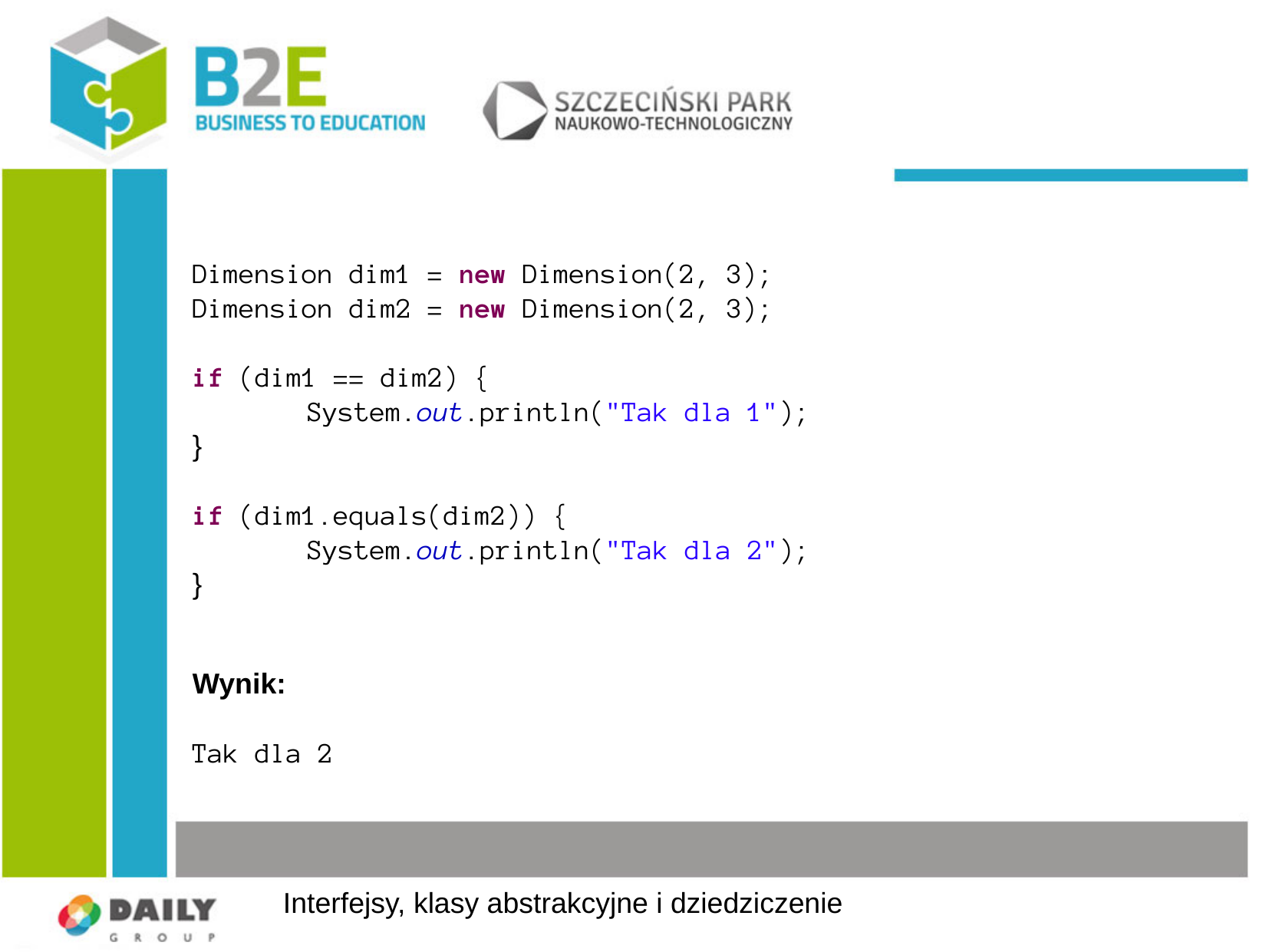

Dimension dim1 = new Dimension(2, 3);
Dimension dim2 = new Dimension(2, 3);

if (dim1 == dim2) {
	System.out.println("Tak dla 1");
}

if (dim1.equals(dim2)) {
	System.out.println("Tak dla 2");
}
Wynik:

Tak dla 2
Interfejsy, klasy abstrakcyjne i dziedziczenie